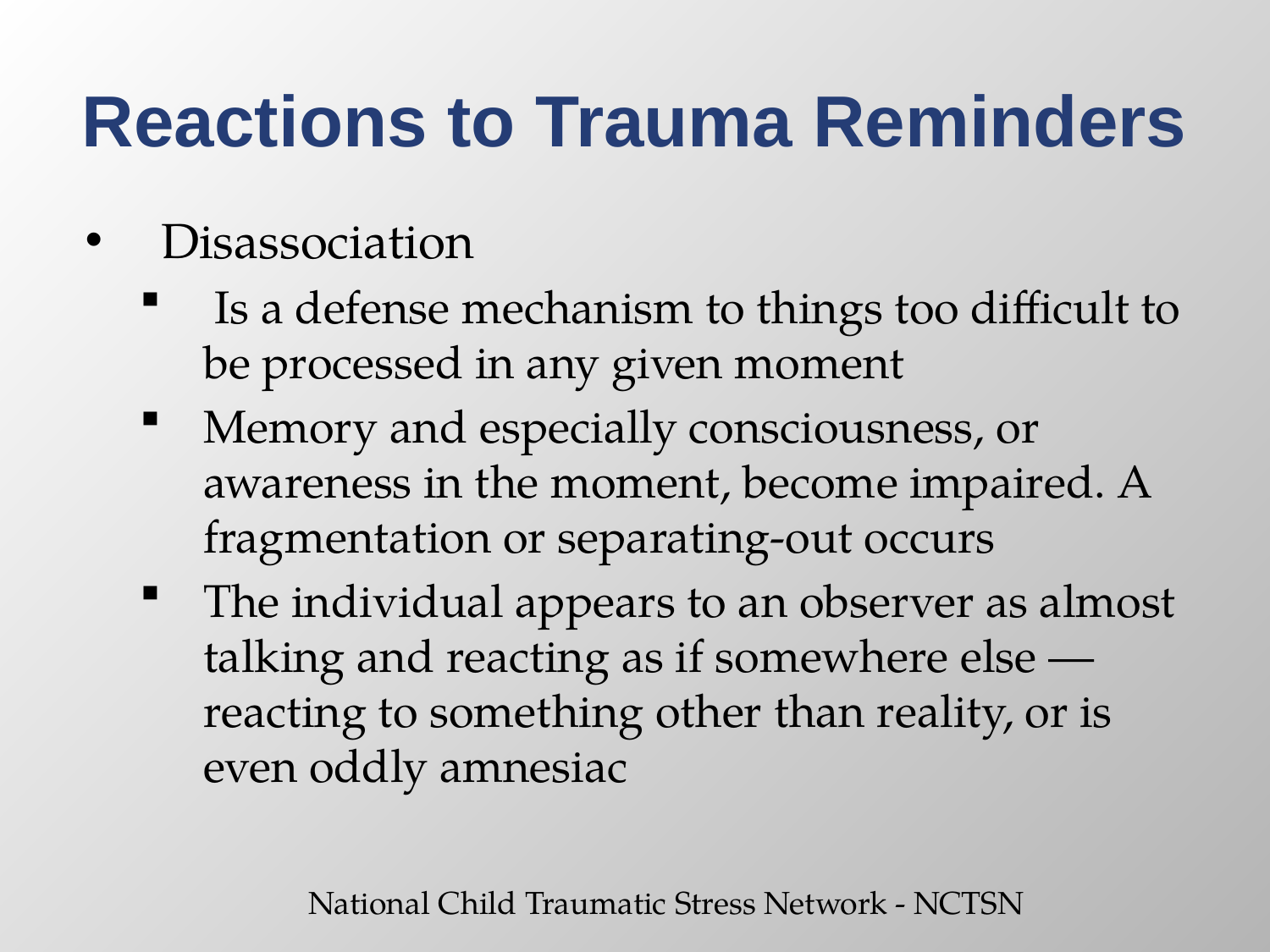

# Reactions to Trauma Reminders
 Disassociation
 Is a defense mechanism to things too difficult to be processed in any given moment
Memory and especially consciousness, or awareness in the moment, become impaired. A fragmentation or separating-out occurs
The individual appears to an observer as almost talking and reacting as if somewhere else — reacting to something other than reality, or is even oddly amnesiac

National Child Traumatic Stress Network - NCTSN